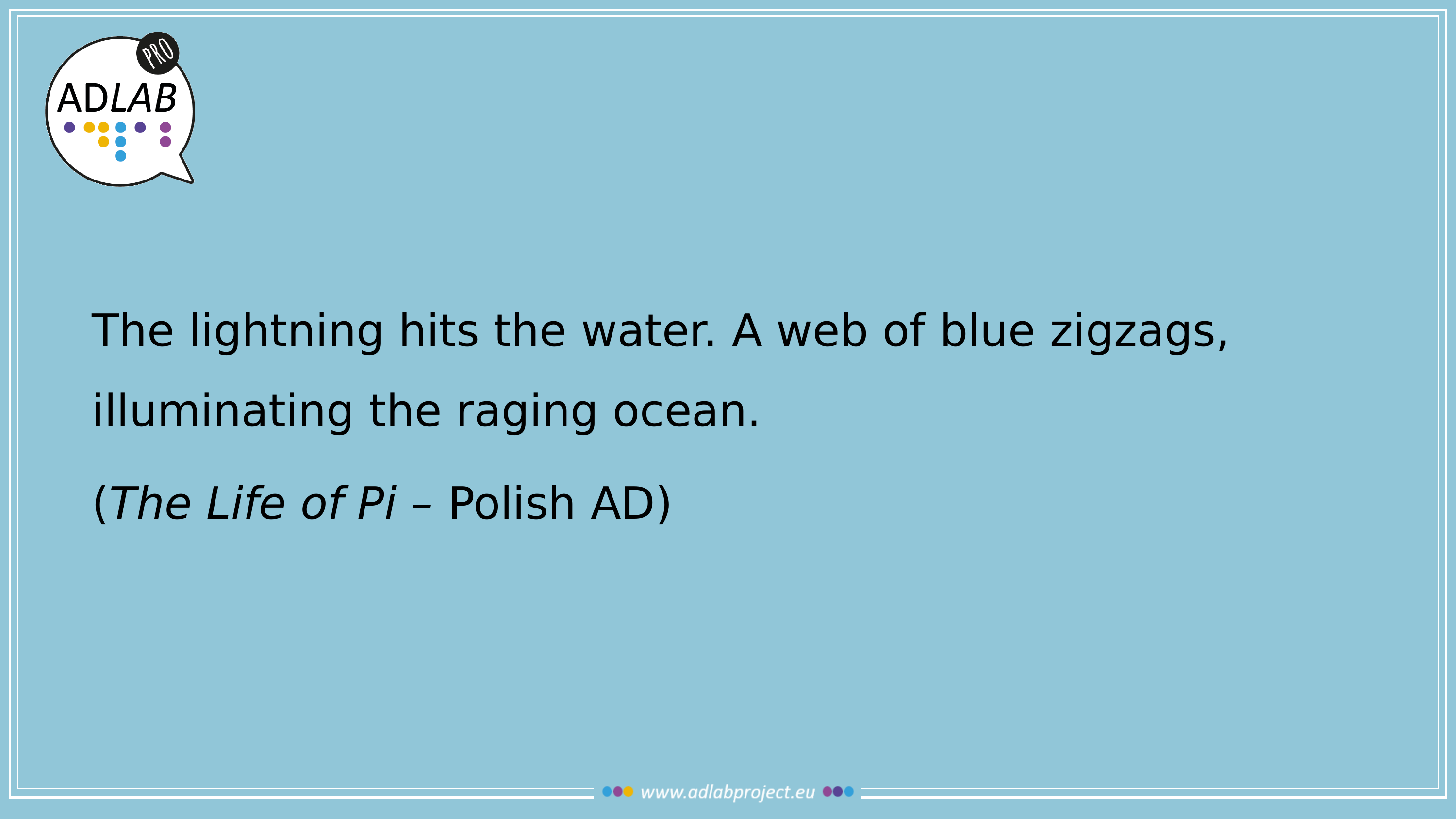

The lightning hits the water. A web of blue zigzags, illuminating the raging ocean.
(The Life of Pi – Polish AD)